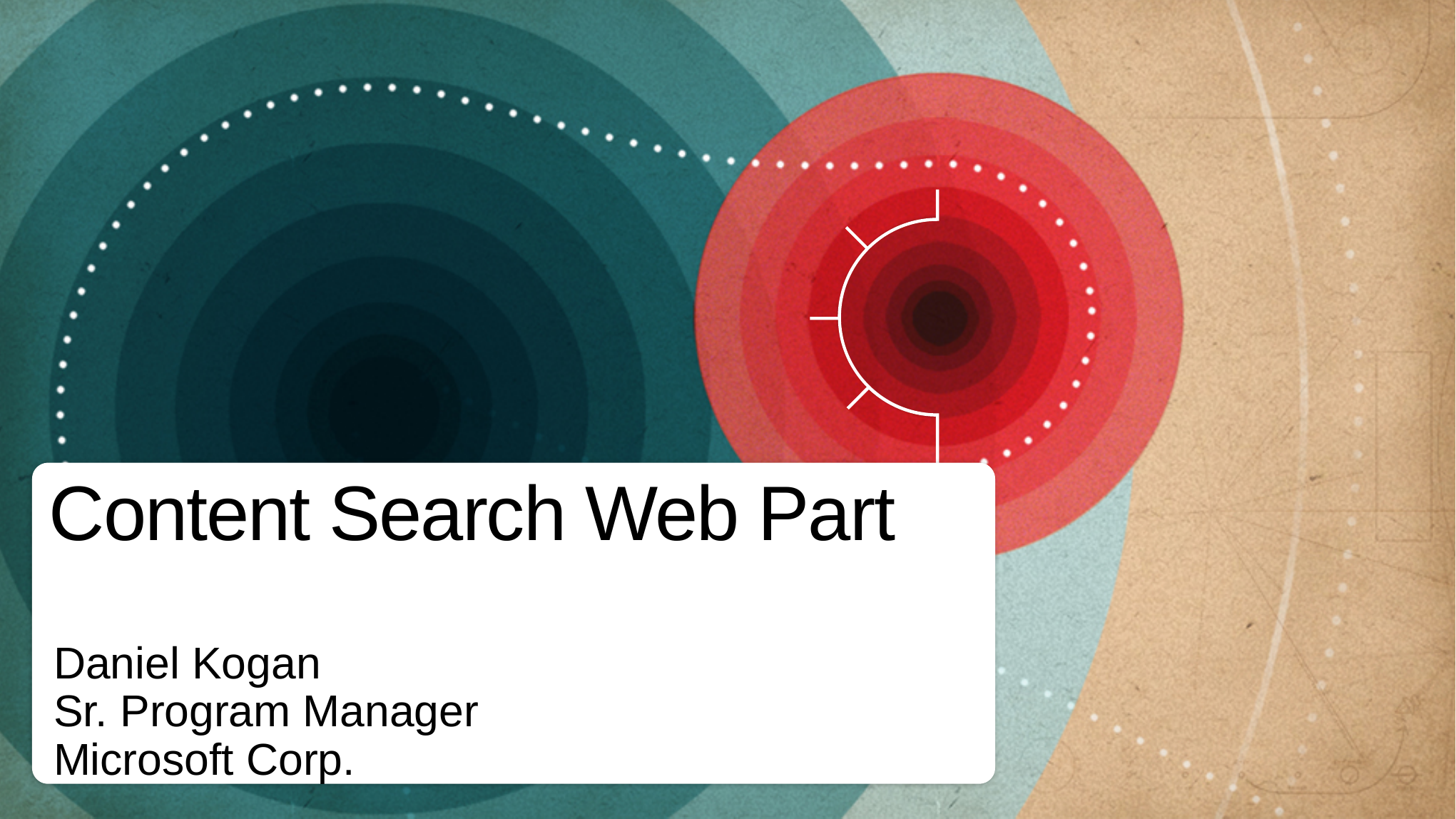

# Content Search Web Part
Daniel Kogan
Sr. Program Manager
Microsoft Corp.